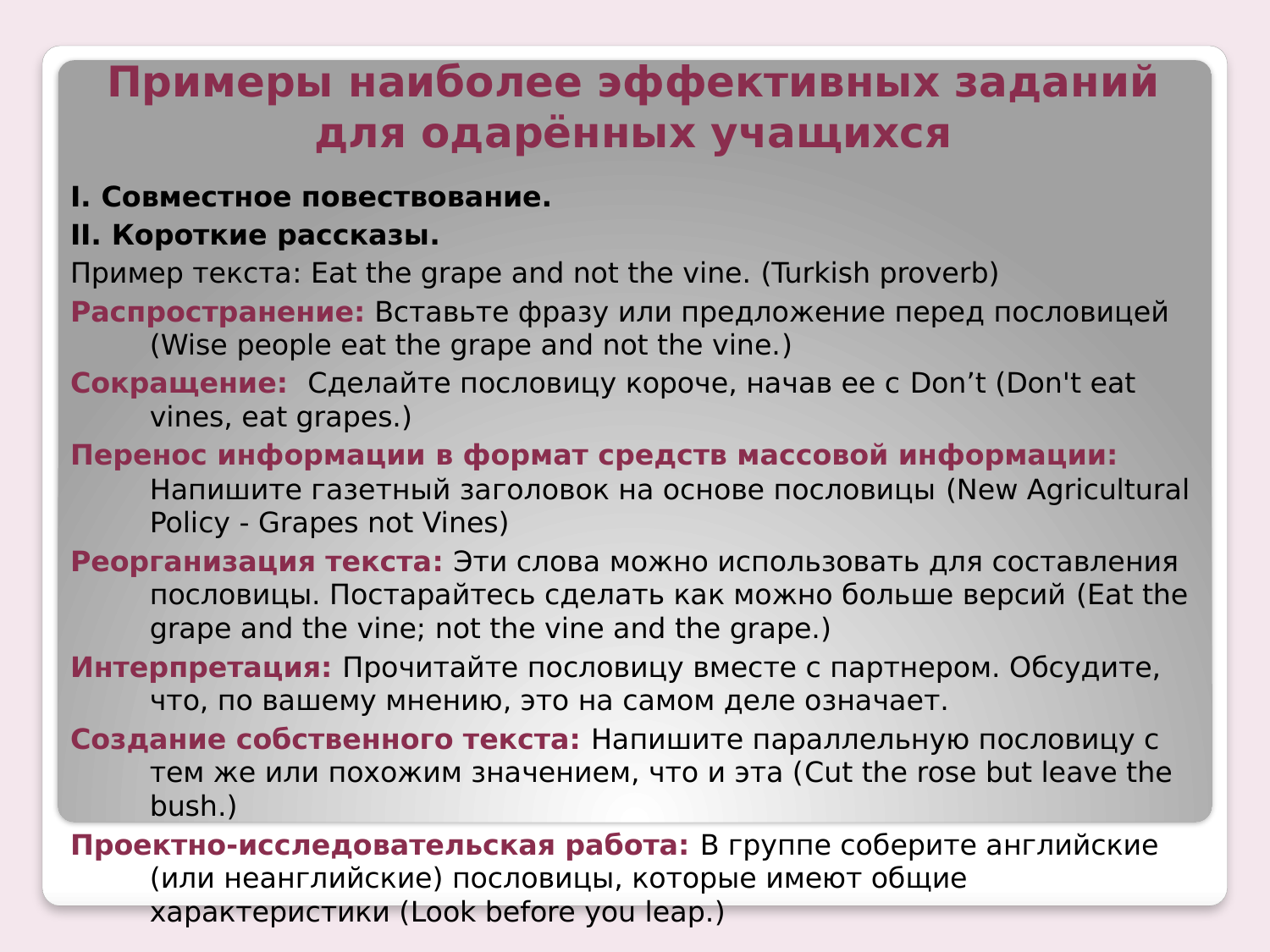

# Примеры наиболее эффективных заданий для одарённых учащихся
I. Совместное повествование.
II. Короткие рассказы.
Пример текста: Eat the grape and not the vine. (Turkish proverb)
Распространение: Вставьте фразу или предложение перед пословицей (Wise people eat the grape and not the vine.)
Сокращение:  Сделайте пословицу короче, начав ее с Don’t (Don't eat vines, eat grapes.)
Перенос информации в формат средств массовой информации: Напишите газетный заголовок на основе пословицы (New Agricultural Policy - Grapes not Vines)
Реорганизация текста: Эти слова можно использовать для составления пословицы. Постарайтесь сделать как можно больше версий (Eat the grape and the vine; not the vine and the grape.)
Интерпретация: Прочитайте пословицу вместе с партнером. Обсудите, что, по вашему мнению, это на самом деле означает.
Создание собственного текста: Напишите параллельную пословицу с тем же или похожим значением, что и эта (Cut the rose but leave the bush.)
Проектно-исследовательская работа: В группе соберите английские (или неанглийские) пословицы, которые имеют общие характеристики (Look before you leap.)